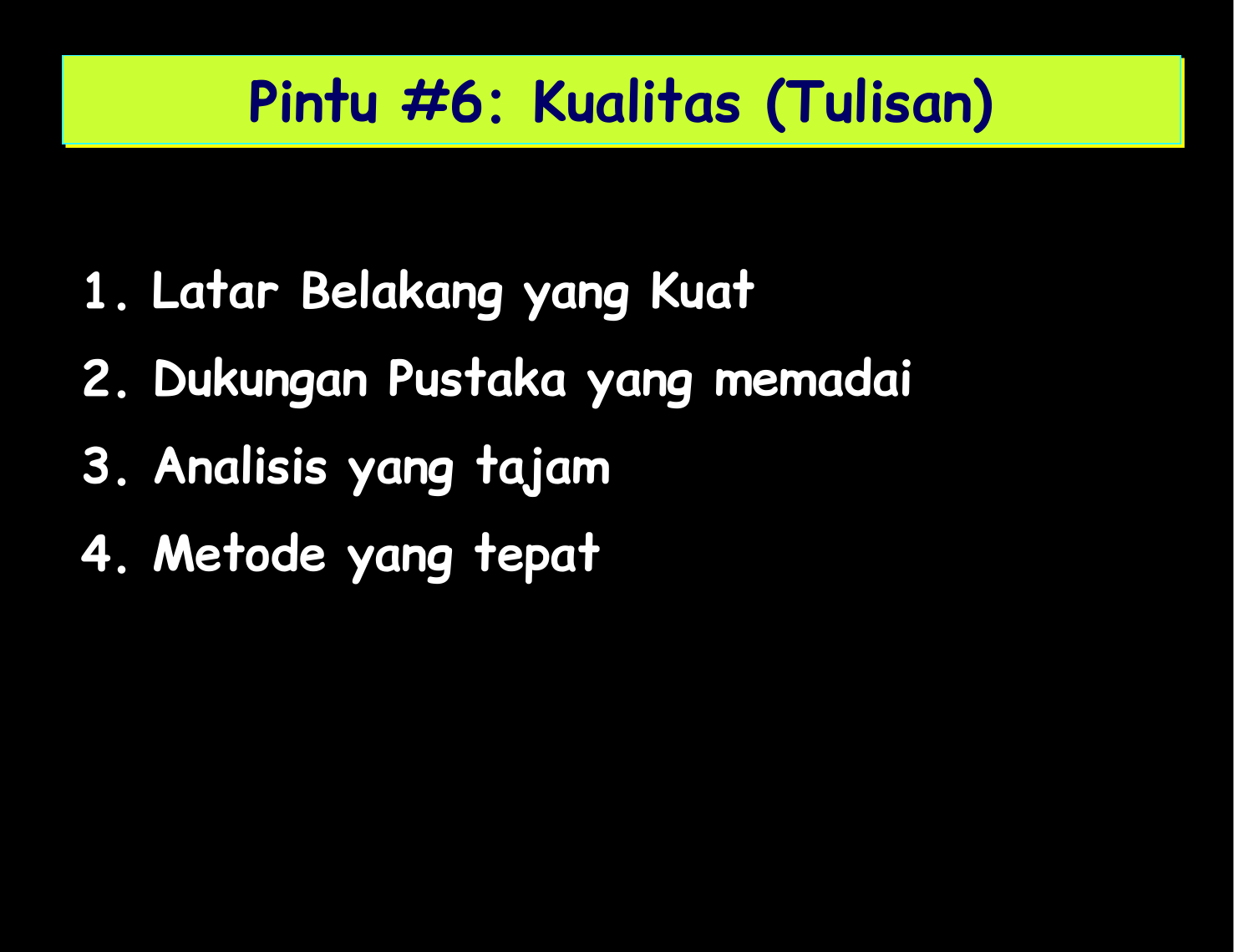

Pintu #6: Kualitas (Tulisan)
Latar Belakang yang Kuat
Dukungan Pustaka yang memadai
Analisis yang tajam
Metode yang tepat